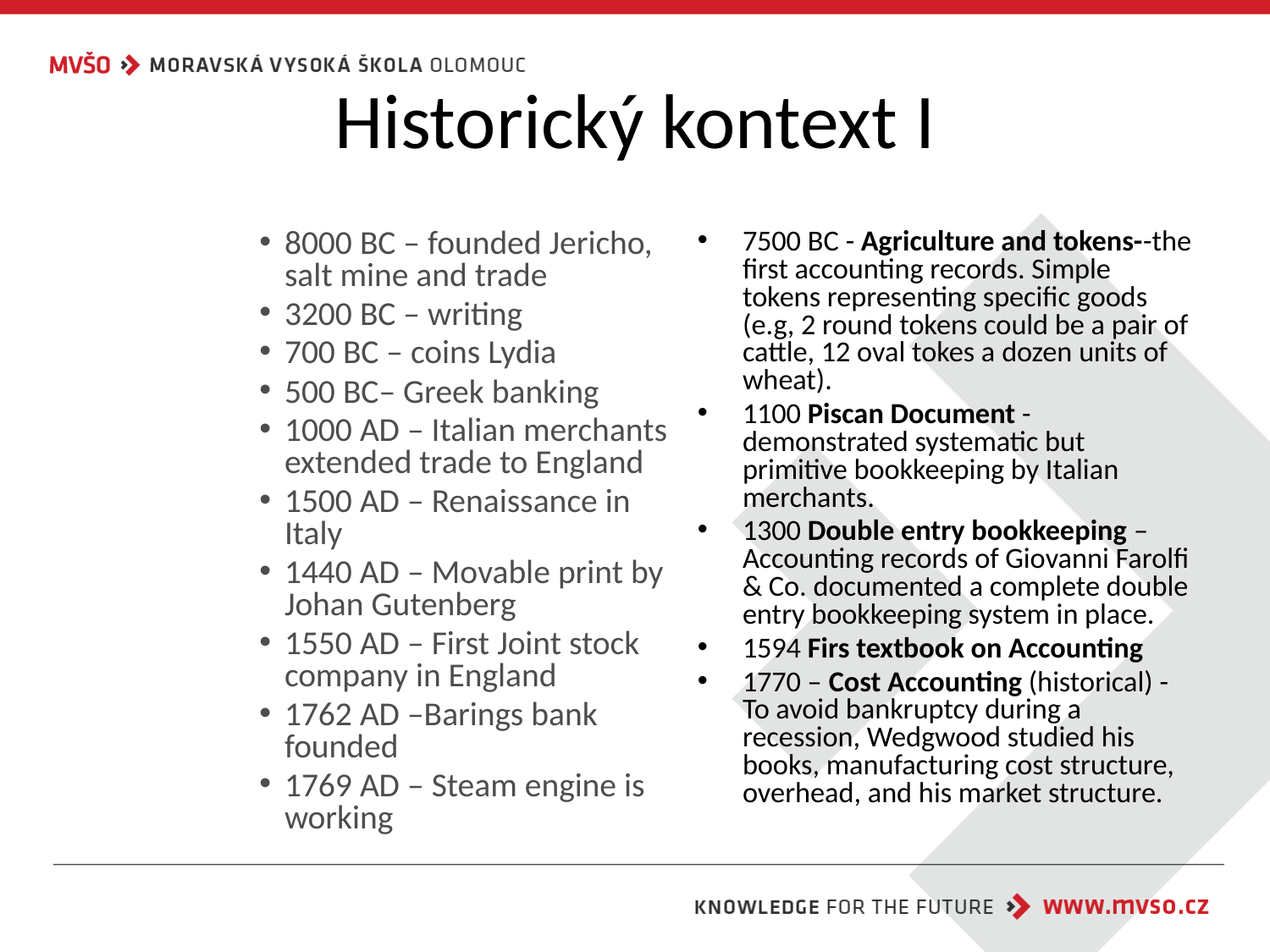

# Historický kontext I
8000 BC – founded Jericho, salt mine and trade
3200 BC – writing
700 BC – coins Lydia
500 BC– Greek banking
1000 AD – Italian merchants extended trade to England
1500 AD – Renaissance in Italy
1440 AD – Movable print by Johan Gutenberg
1550 AD – First Joint stock company in England
1762 AD –Barings bank founded
1769 AD – Steam engine is working

7500 BC - Agriculture and tokens--the first accounting records. Simple tokens representing specific goods (e.g, 2 round tokens could be a pair of cattle, 12 oval tokes a dozen units of wheat).
1100 Piscan Document - demonstrated systematic but primitive bookkeeping by Italian merchants.
1300 Double entry bookkeeping – Accounting records of Giovanni Farolfi & Co. documented a complete double entry bookkeeping system in place.
1594 Firs textbook on Accounting
1770 – Cost Accounting (historical) - To avoid bankruptcy during a recession, Wedgwood studied his books, manufacturing cost structure, overhead, and his market structure.